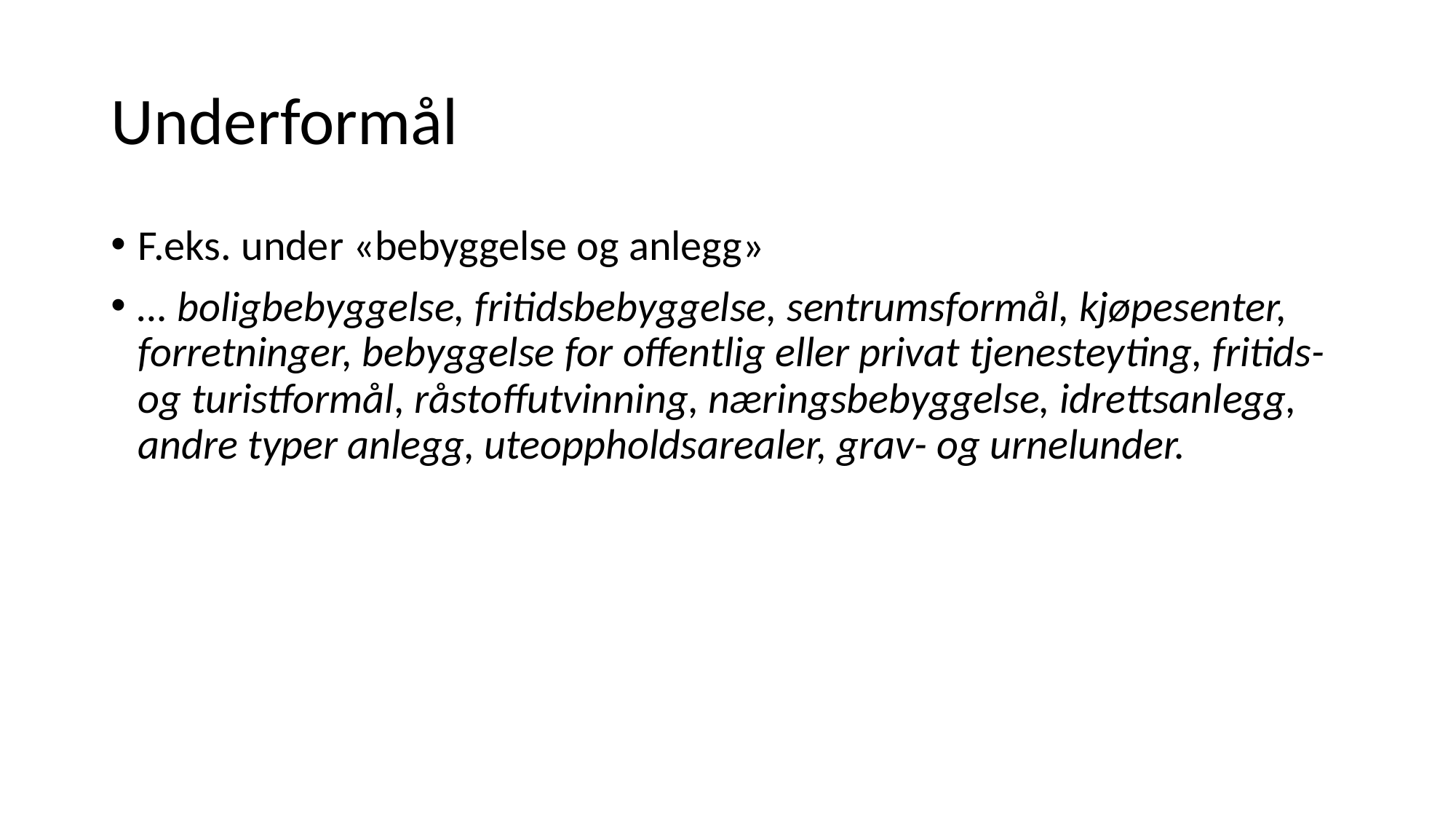

# Underformål
F.eks. under «bebyggelse og anlegg»
… boligbebyggelse, fritidsbebyggelse, sentrumsformål, kjøpesenter, forretninger, bebyggelse for offentlig eller privat tjenesteyting, fritids- og turistformål, råstoffutvinning, næringsbebyggelse, idrettsanlegg, andre typer anlegg, uteoppholdsarealer, grav- og urnelunder.